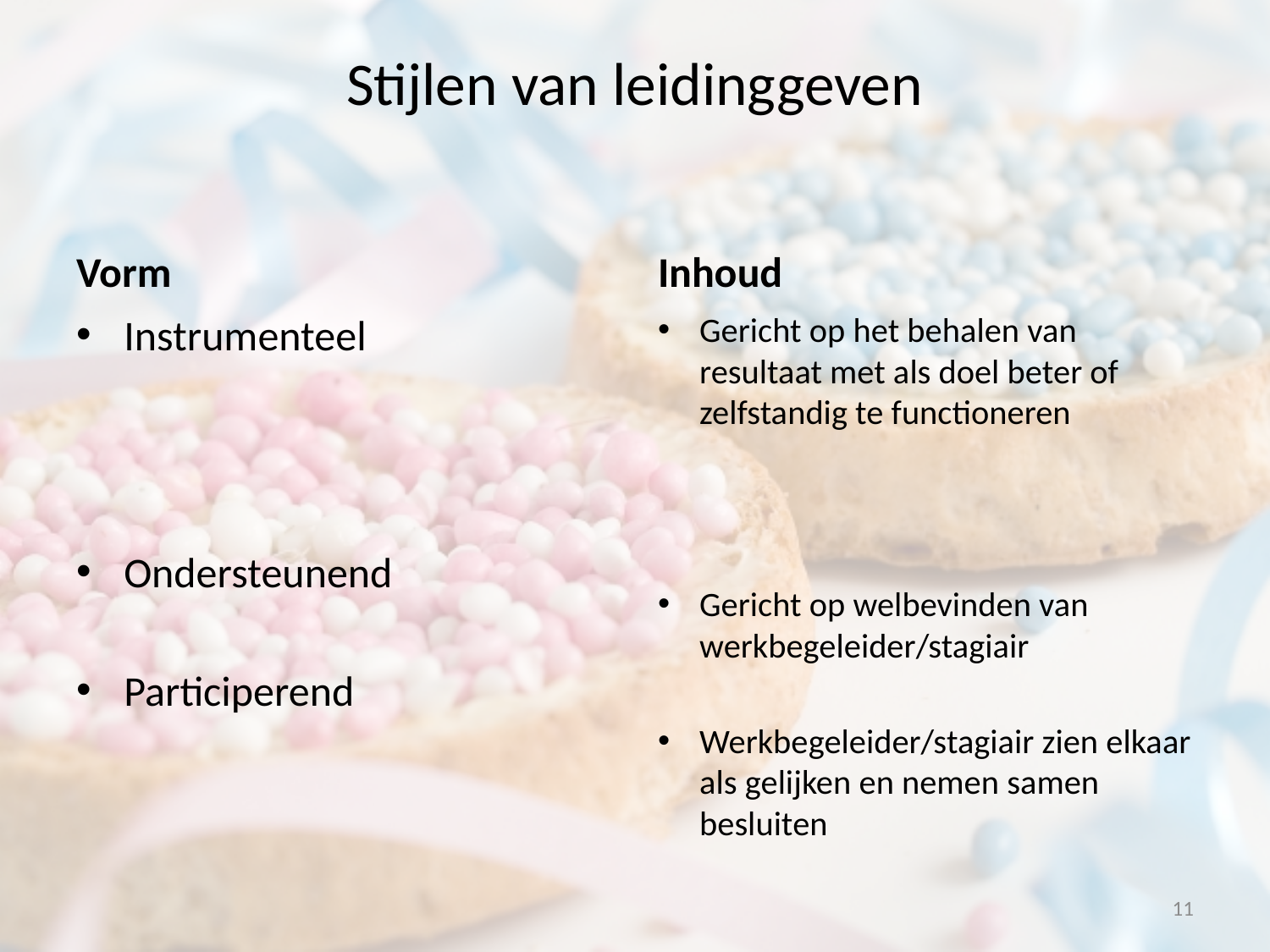

# Stijlen van leidinggeven
Vorm
Inhoud
Instrumenteel

Ondersteunend

Participerend

Gericht op het behalen van resultaat met als doel beter of zelfstandig te functioneren

Gericht op welbevinden van werkbegeleider/stagiair

Werkbegeleider/stagiair zien elkaar als gelijken en nemen samen besluiten
11